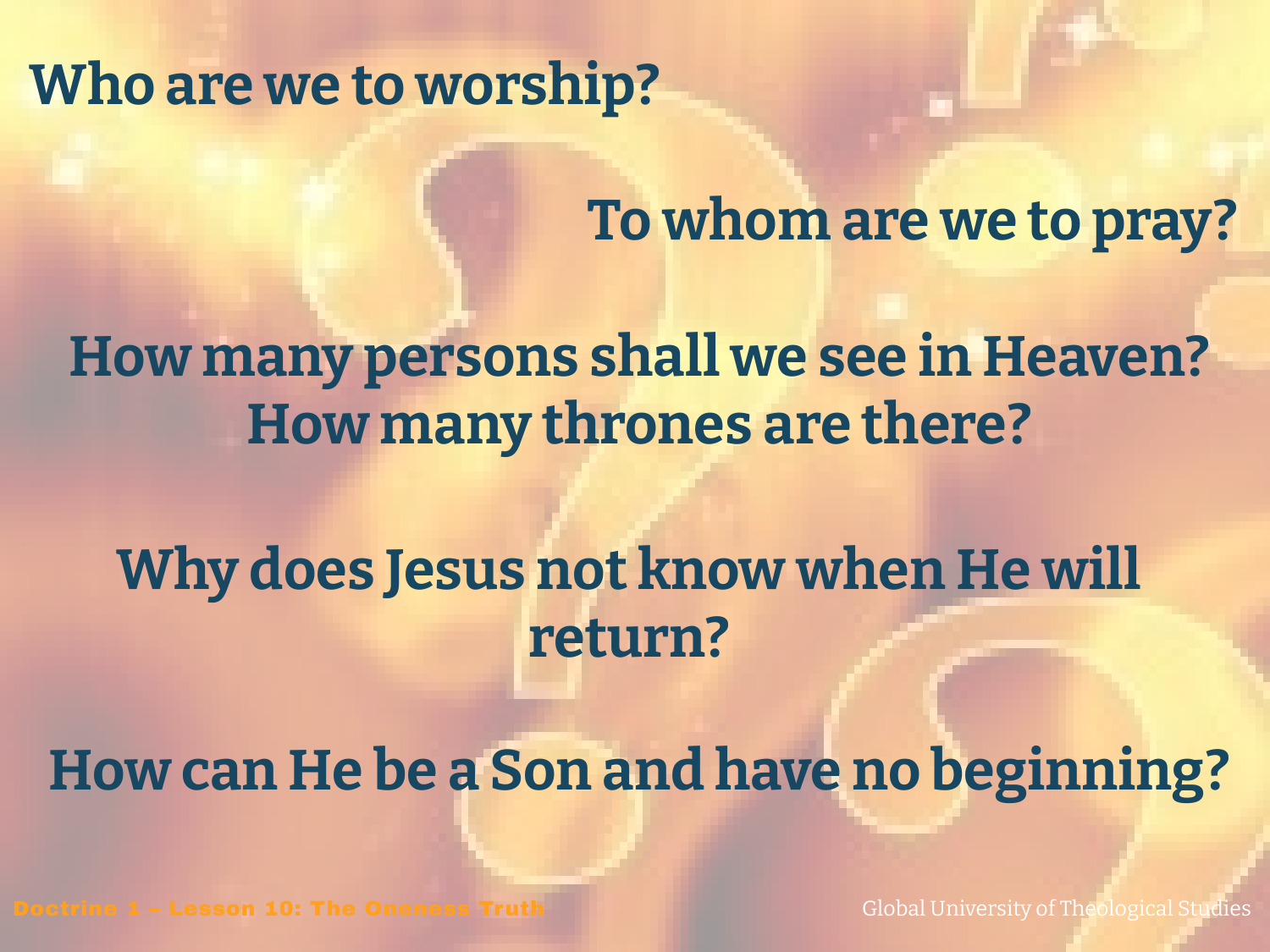

Who are we to worship?
To whom are we to pray?
How many persons shall we see in Heaven? How many thrones are there?
Why does Jesus not know when He will return?
How can He be a Son and have no beginning?
Doctrine 1 – Lesson 10: The Oneness Truth                                        Global University of Theological Studies